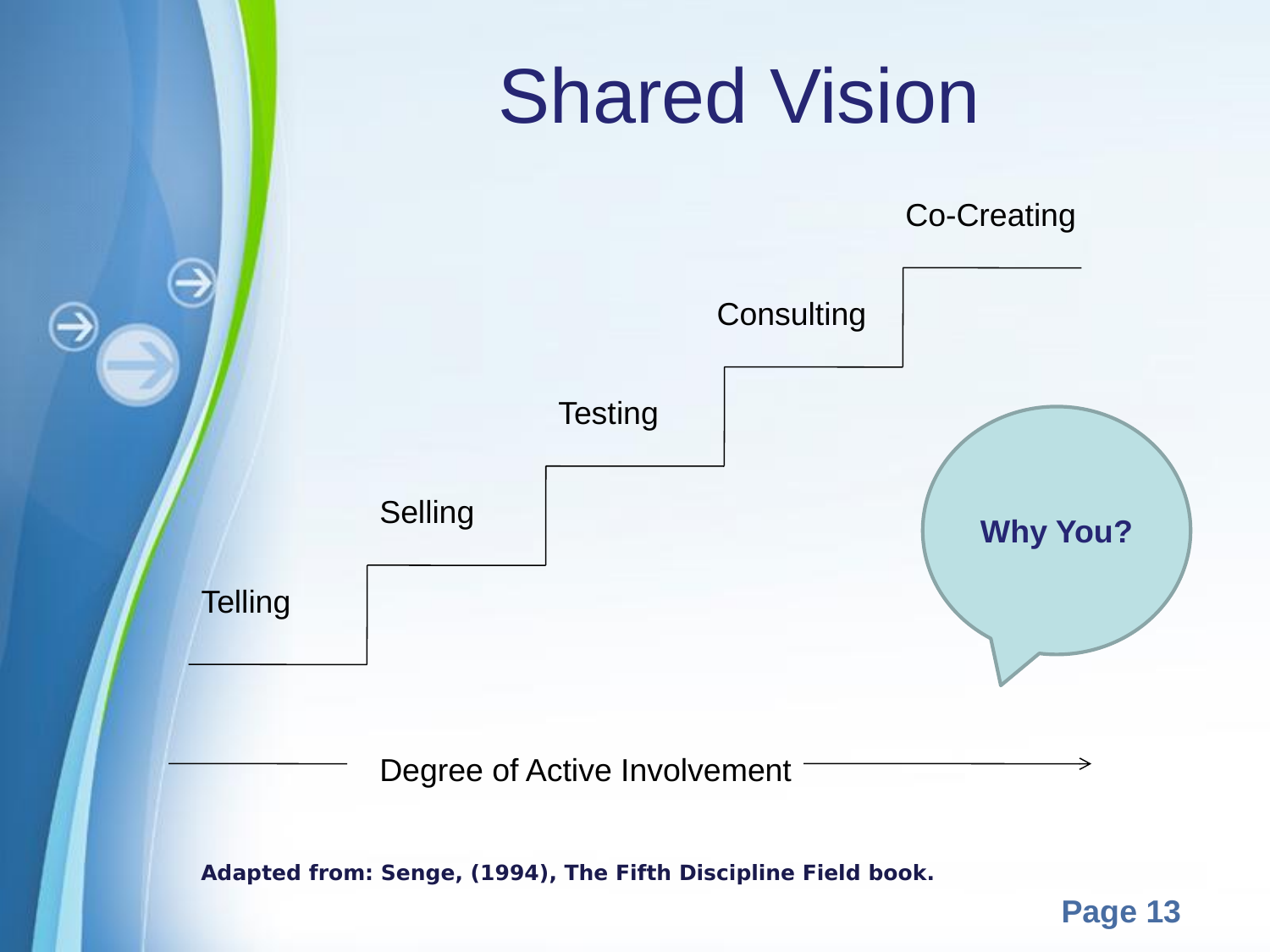

Shared Vision
Co-Creating
Consulting
Testing
Why You?
Selling
Telling
Degree of Active Involvement
Adapted from: Senge, (1994), The Fifth Discipline Field book.